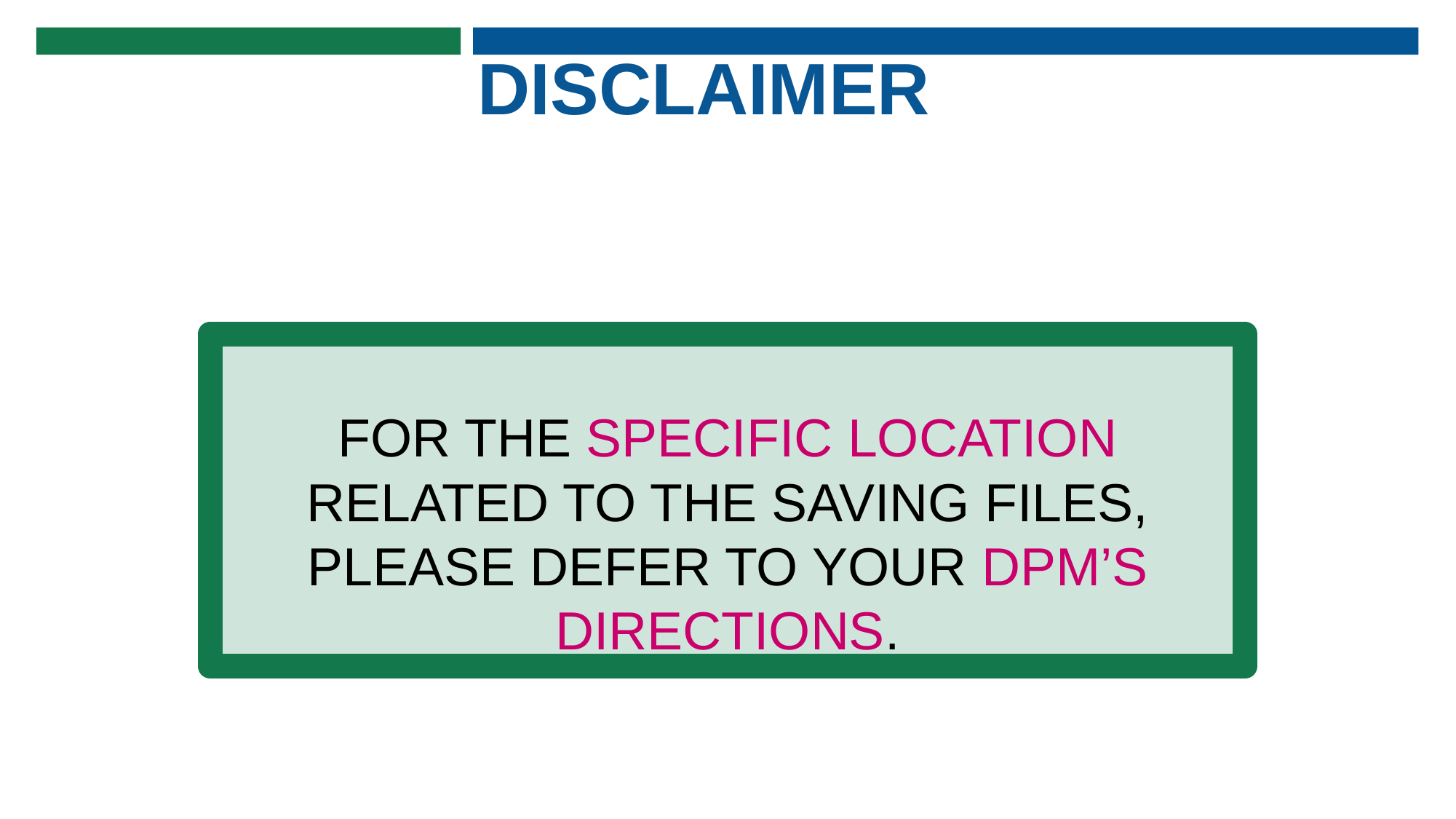

# DISCLAIMER

FOR THE SPECIFIC LOCATION RELATED TO THE SAVING FILES, PLEASE DEFER TO YOUR DPM’S DIRECTIONS.